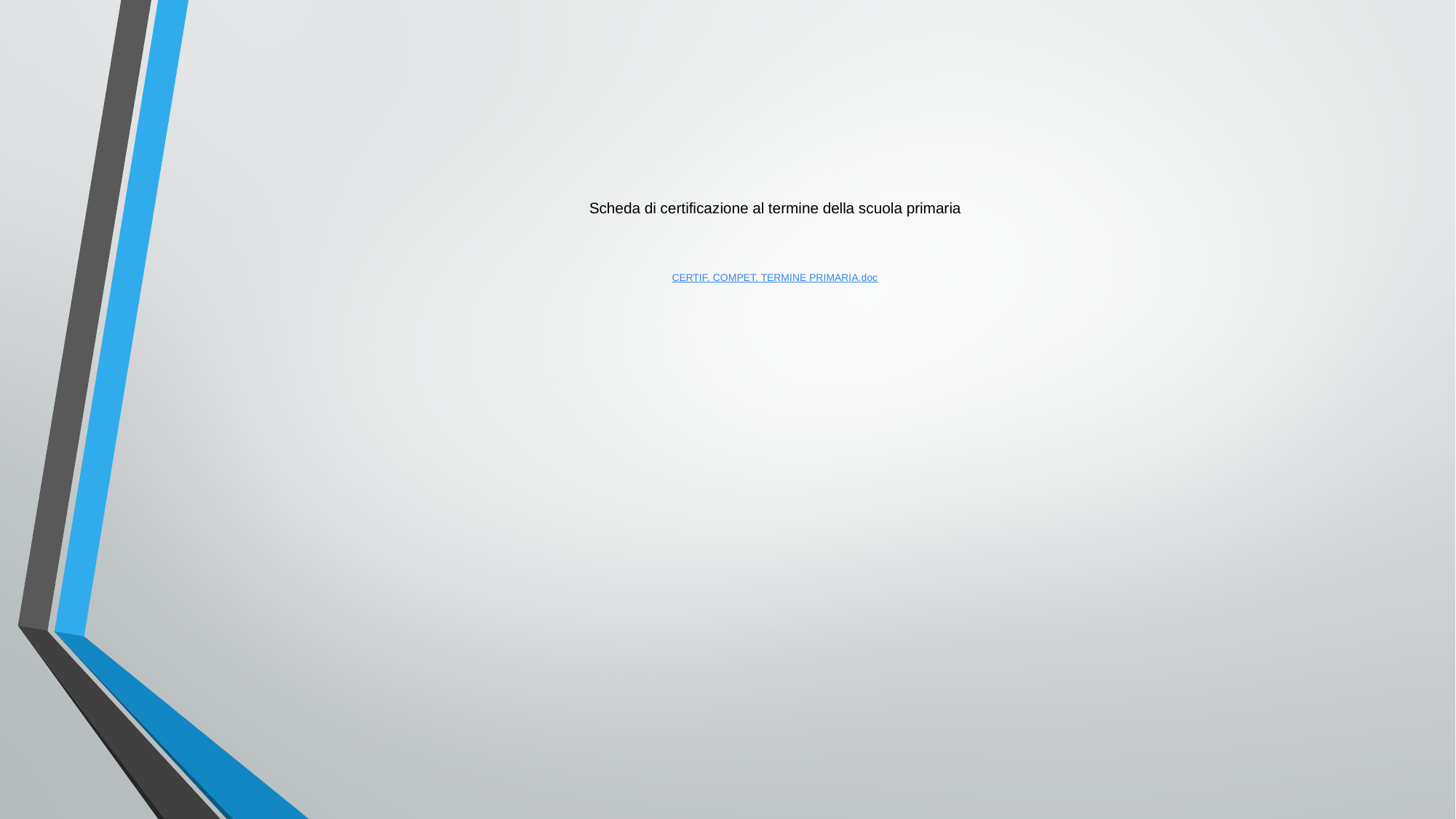

# Scheda di certificazione al termine della scuola primaria CERTIF. COMPET. TERMINE PRIMARIA.doc